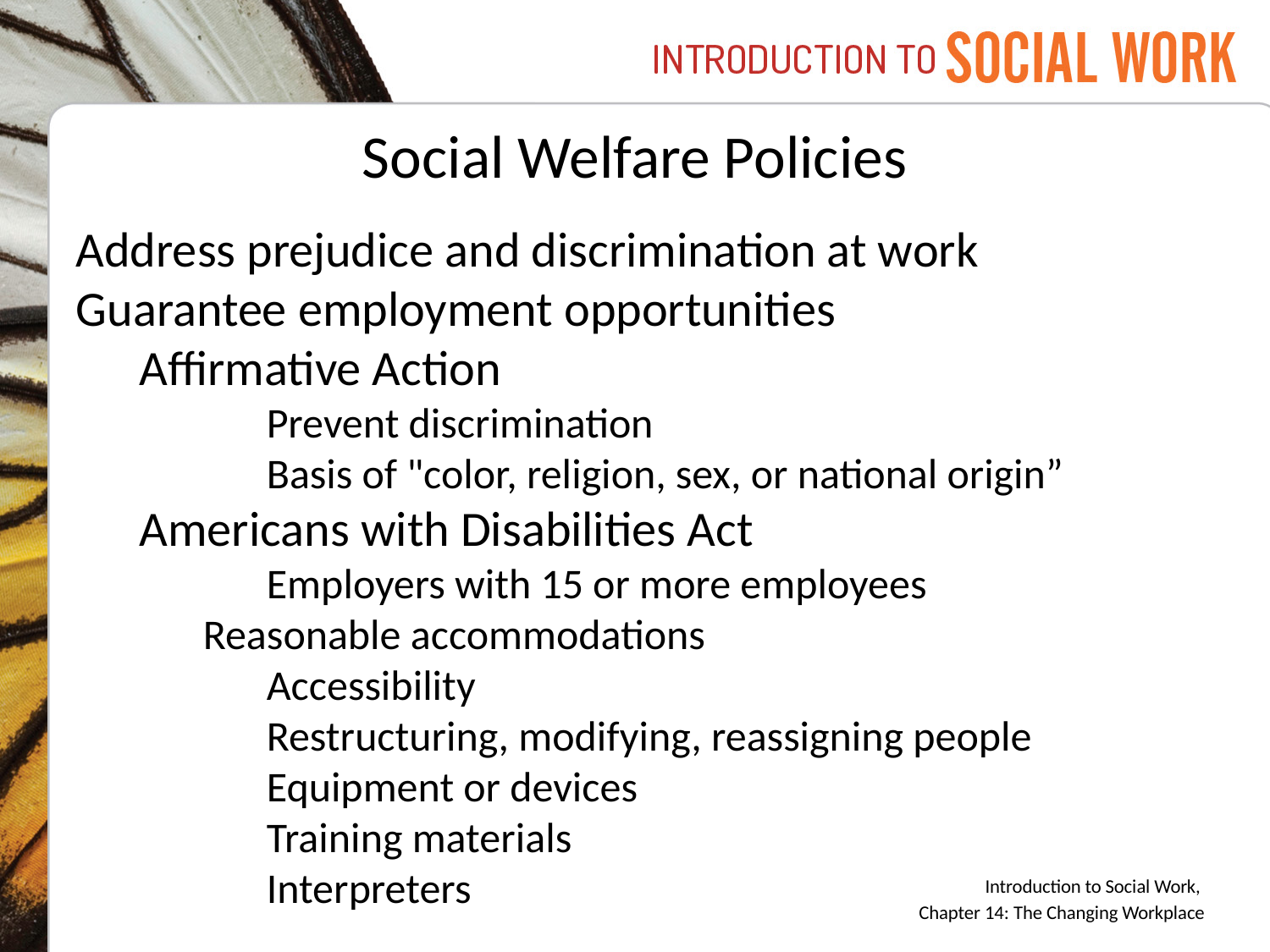

# Social Welfare Policies
Address prejudice and discrimination at work
Guarantee employment opportunities
Affirmative Action
	Prevent discrimination
	Basis of "color, religion, sex, or national origin”
Americans with Disabilities Act
	Employers with 15 or more employees
Reasonable accommodations
Accessibility
Restructuring, modifying, reassigning people
Equipment or devices
Training materials
Interpreters

Introduction to Social Work,
Chapter 14: The Changing Workplace